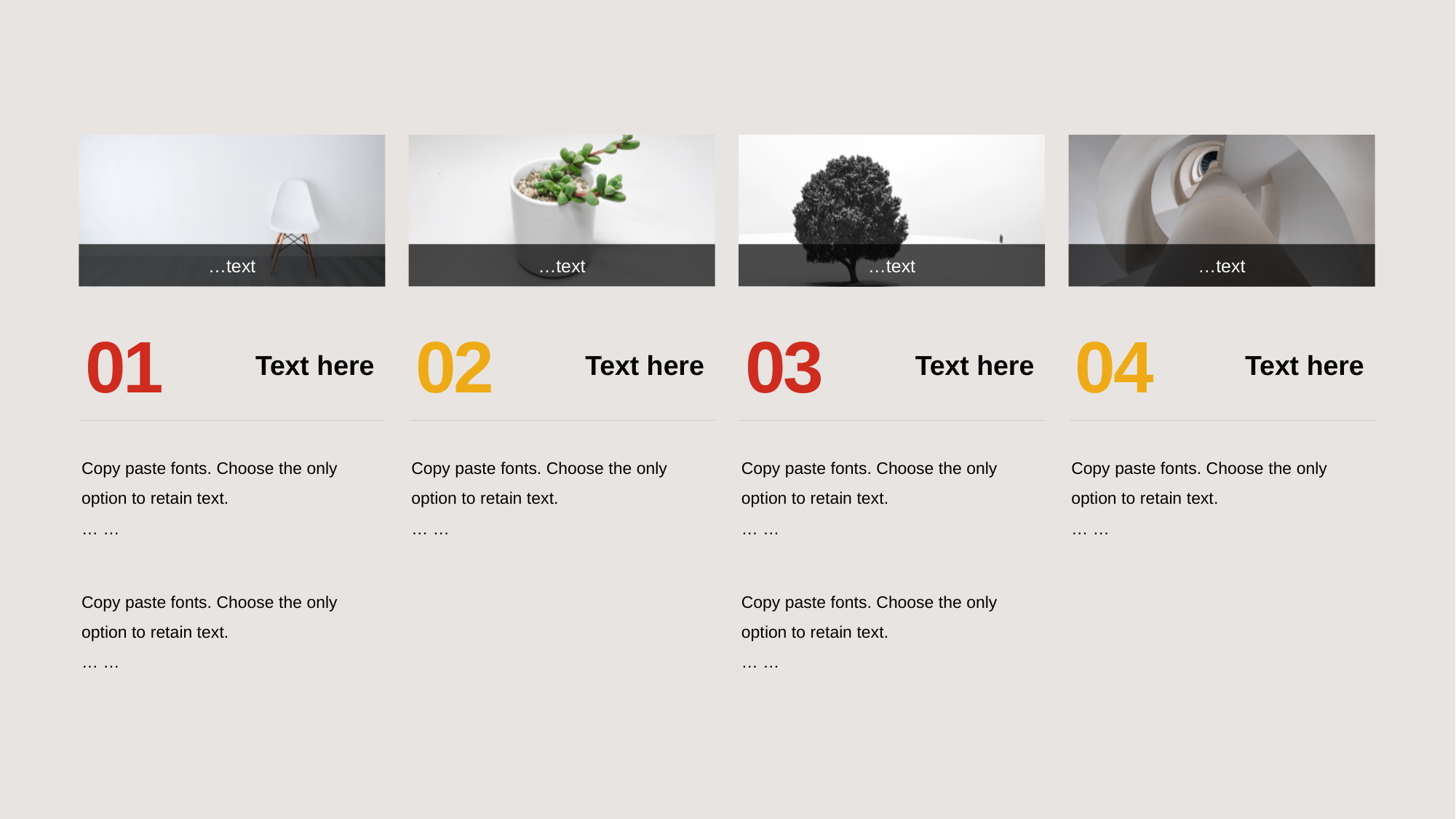

…text
…text
…text
…text
01
02
03
04
Text here
Text here
Text here
Text here
Copy paste fonts. Choose the only option to retain text.
… …
Copy paste fonts. Choose the only option to retain text.
… …
Copy paste fonts. Choose the only option to retain text.
… …
Copy paste fonts. Choose the only option to retain text.
… …
Copy paste fonts. Choose the only option to retain text.
… …
Copy paste fonts. Choose the only option to retain text.
… …